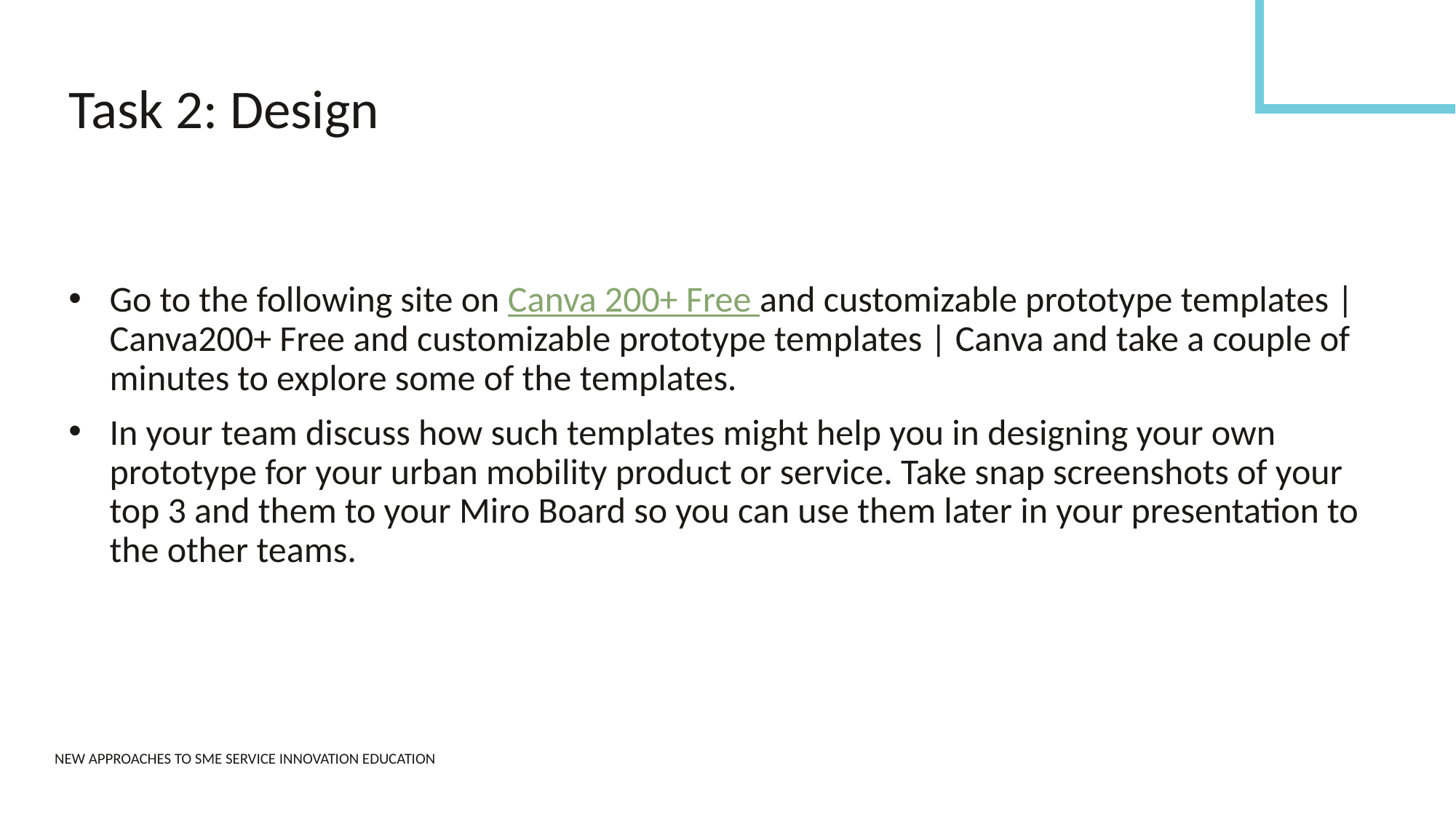

Task 2: Design
Go to the following site on Canva 200+ Free and customizable prototype templates | Canva200+ Free and customizable prototype templates | Canva and take a couple of minutes to explore some of the templates.
In your team discuss how such templates might help you in designing your own prototype for your urban mobility product or service. Take snap screenshots of your top 3 and them to your Miro Board so you can use them later in your presentation to the other teams.